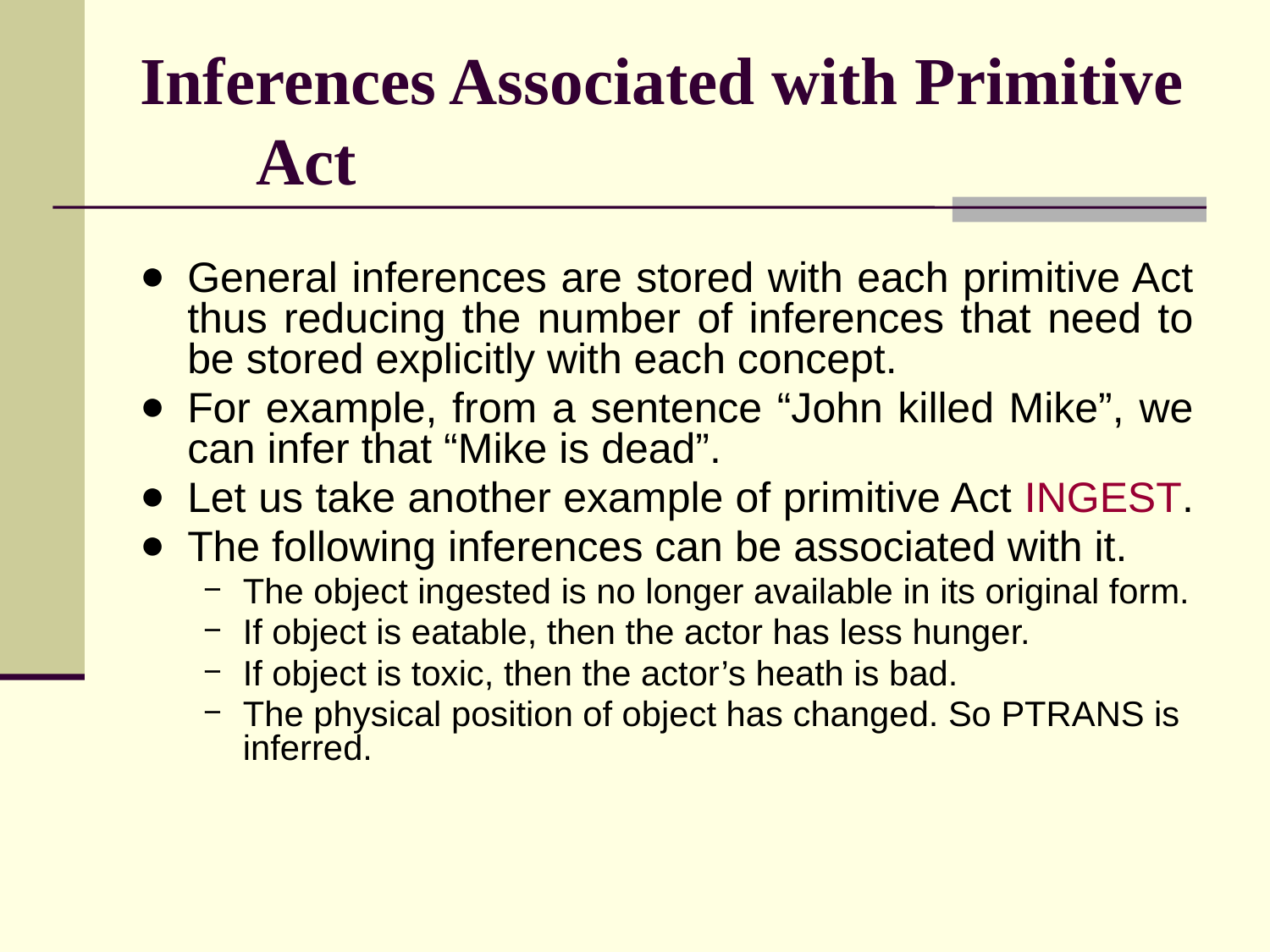

# Inferences Associated with Primitive Act
General inferences are stored with each primitive Act thus reducing the number of inferences that need to be stored explicitly with each concept.
For example, from a sentence “John killed Mike”, we can infer that “Mike is dead”.
Let us take another example of primitive Act INGEST.
The following inferences can be associated with it.
The object ingested is no longer available in its original form.
If object is eatable, then the actor has less hunger.
If object is toxic, then the actor’s heath is bad.
The physical position of object has changed. So PTRANS is inferred.